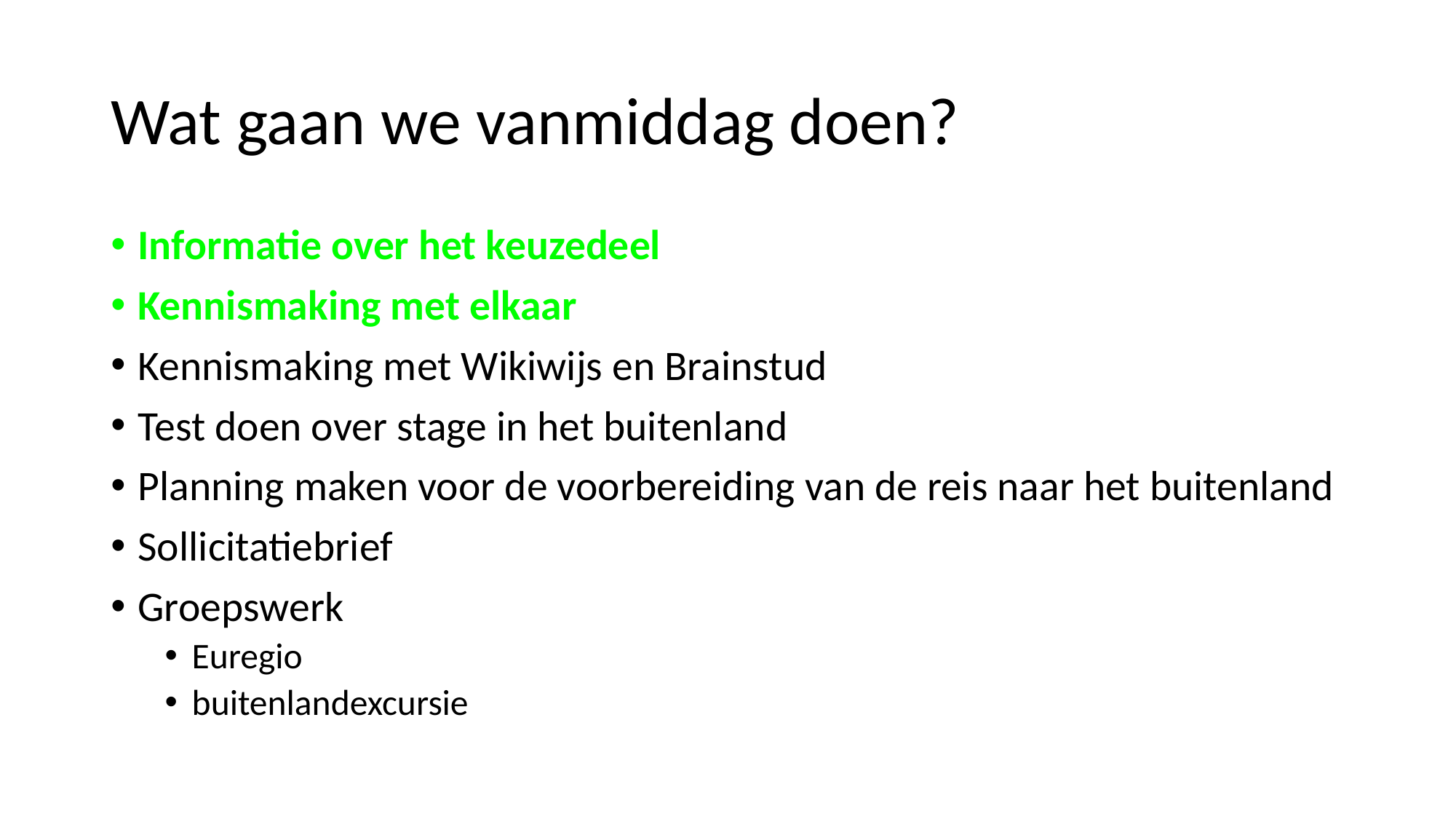

# Wat gaan we vanmiddag doen?
Informatie over het keuzedeel
Kennismaking met elkaar
Kennismaking met Wikiwijs en Brainstud
Test doen over stage in het buitenland
Planning maken voor de voorbereiding van de reis naar het buitenland
Sollicitatiebrief
Groepswerk
Euregio
buitenlandexcursie